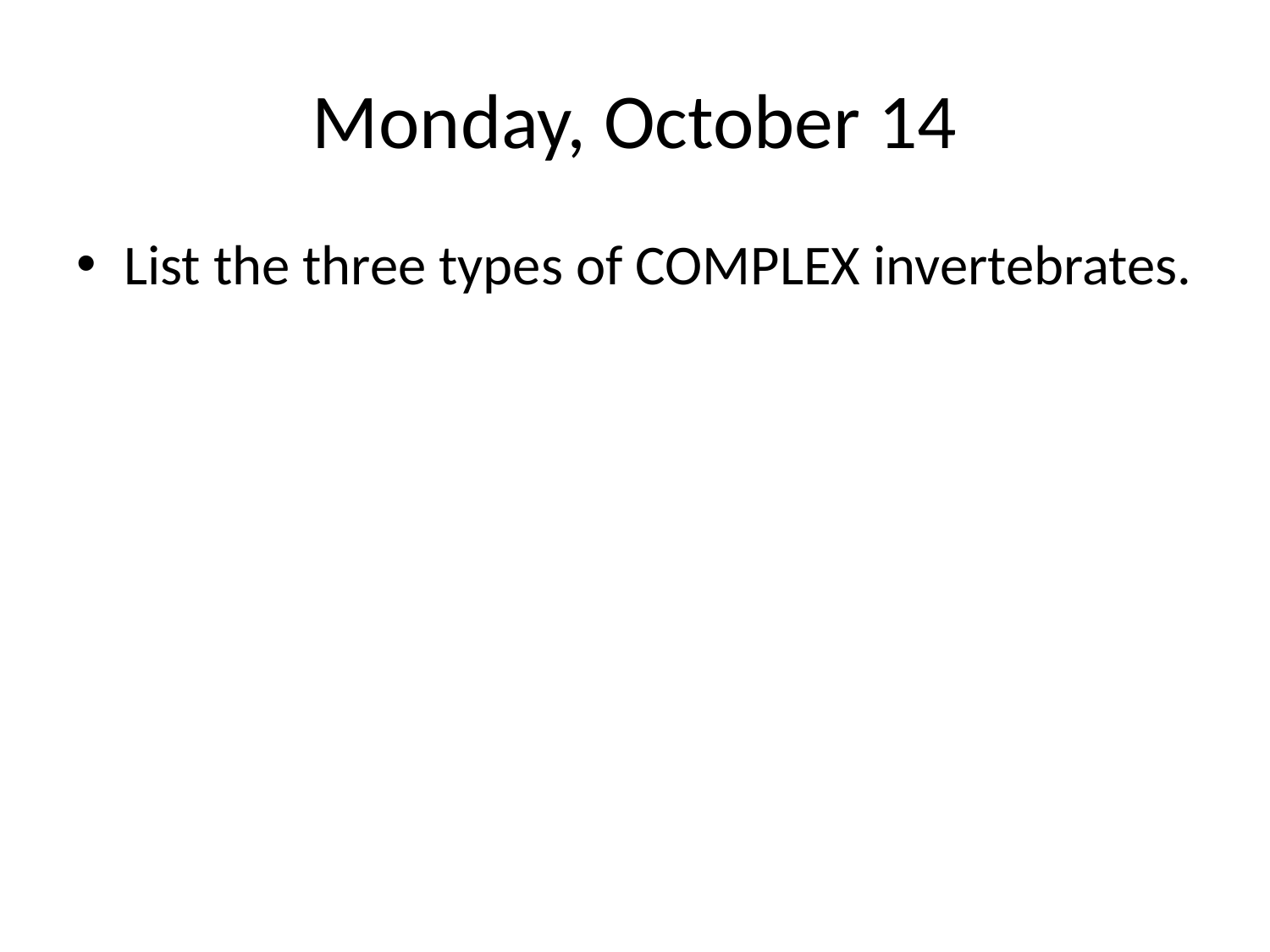

# Monday, October 14
List the three types of COMPLEX invertebrates.